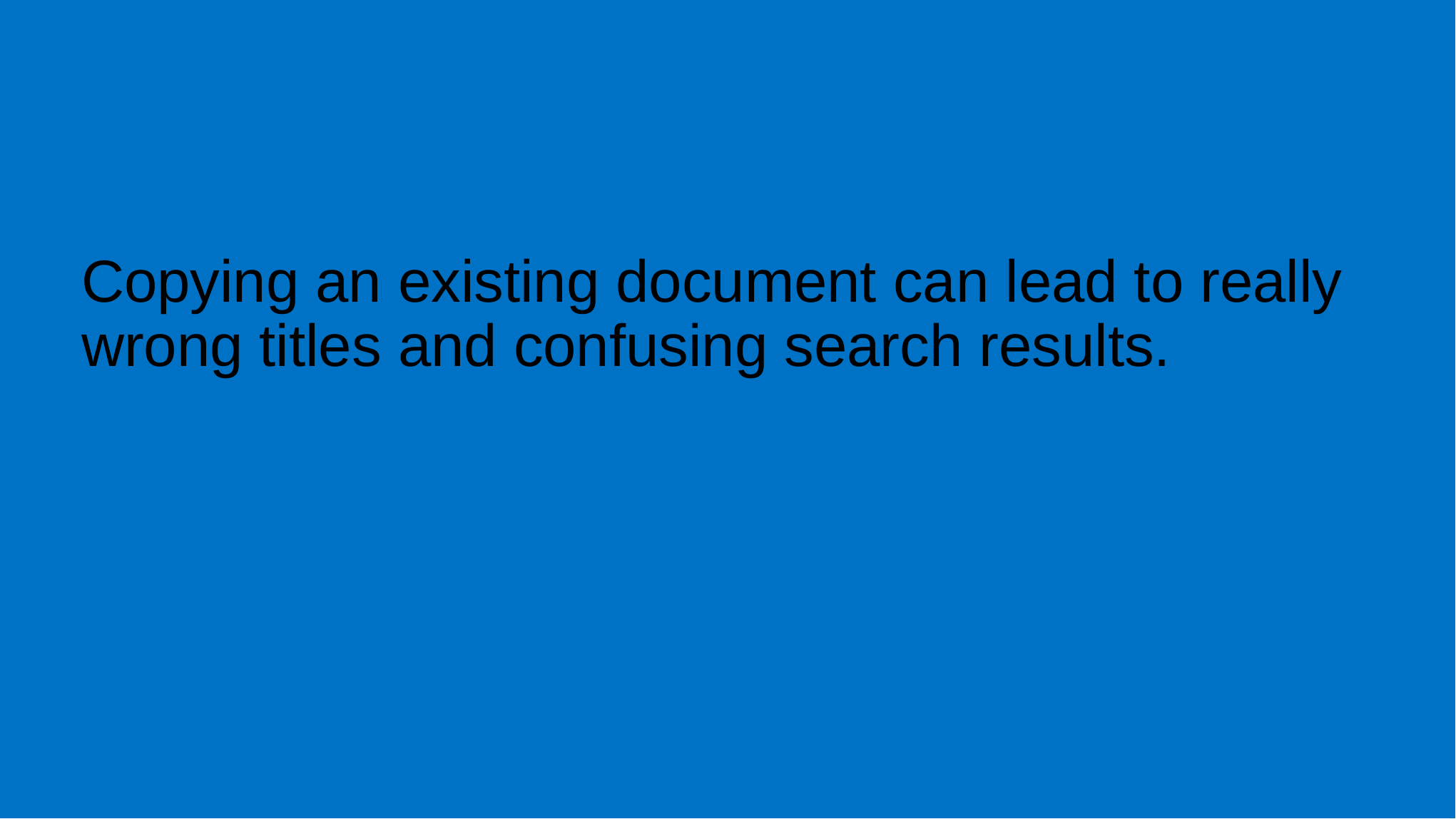

Copying an existing document can lead to really wrong titles and confusing search results.